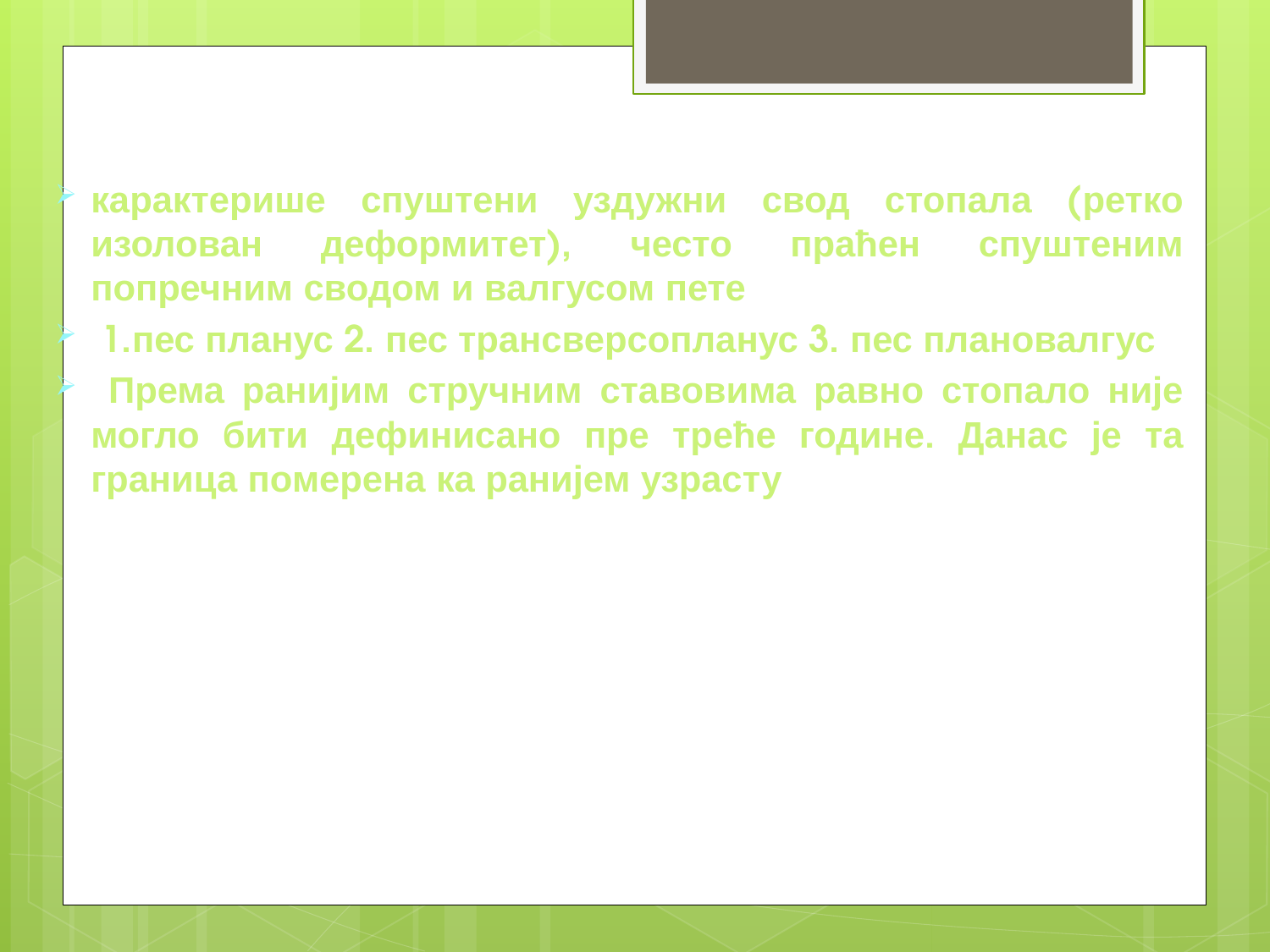

# Равно стопало
карактерише спуштени уздужни свод стопала (ретко изолован деформитет), често праћен спуштеним попречним сводом и валгусом пете
 1.пес планус 2. пес трансверсопланус 3. пес плановалгус
 Према ранијим стручним ставовима равно стопало није могло бити дефинисано пре треће године. Данас је та граница померена ка ранијем узрасту